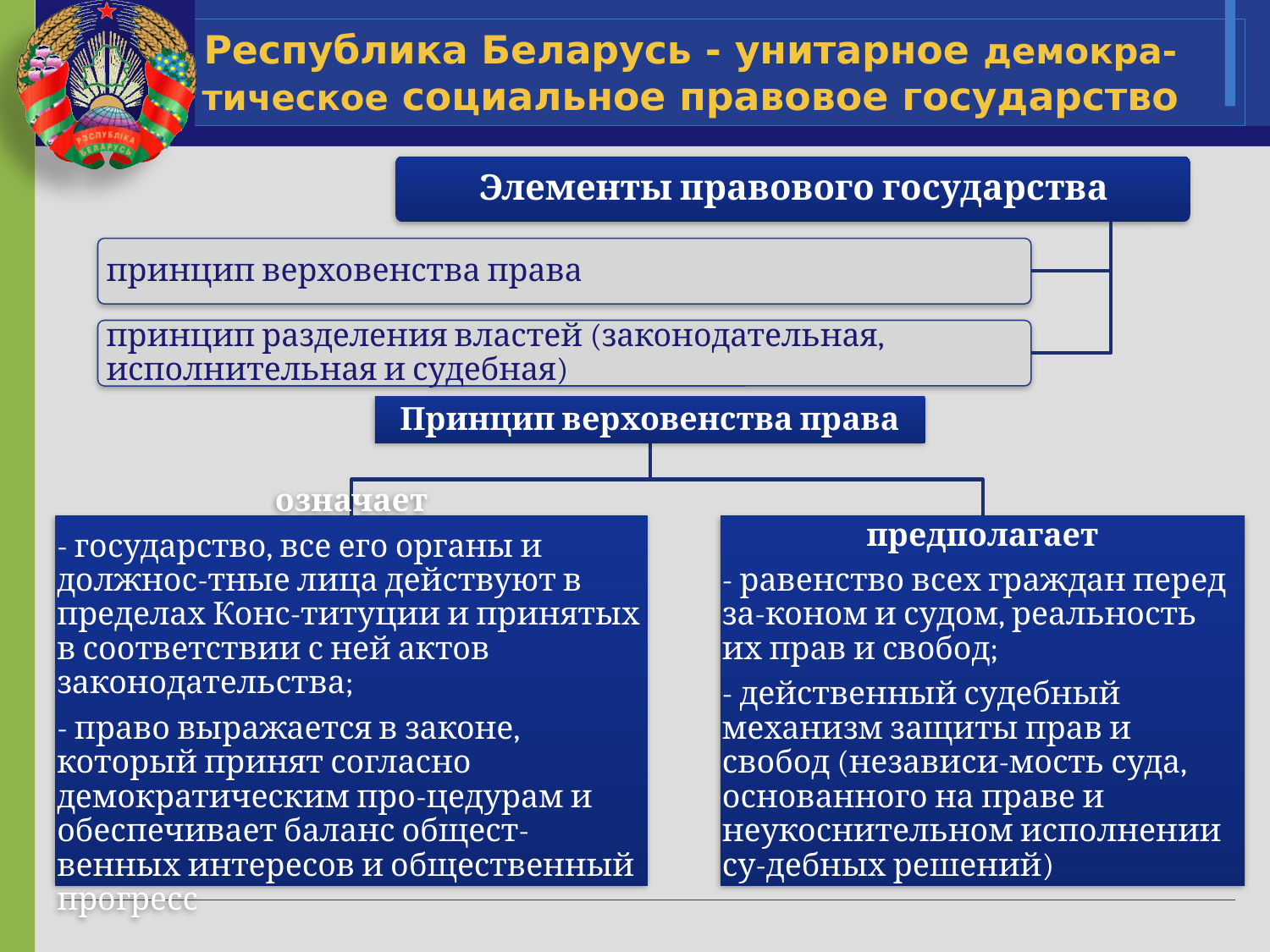

# Республика Беларусь - унитарное демокра-тическое социальное правовое государство
Элементы правового государства
принцип верховенства права
принцип разделения властей (законодательная, исполнительная и судебная)
Принцип верховенства права
означает
- государство, все его органы и должнос-тные лица действуют в пределах Конс-титуции и принятых в соответствии с ней актов законодательства;
- право выражается в законе, который принят согласно демократическим про-цедурам и обеспечивает баланс общест-венных интересов и общественный прогресс
предполагает
- равенство всех граждан перед за-коном и судом, реальность их прав и свобод;
- действенный судебный механизм защиты прав и свобод (независи-мость суда, основанного на праве и неукоснительном исполнении су-дебных решений)